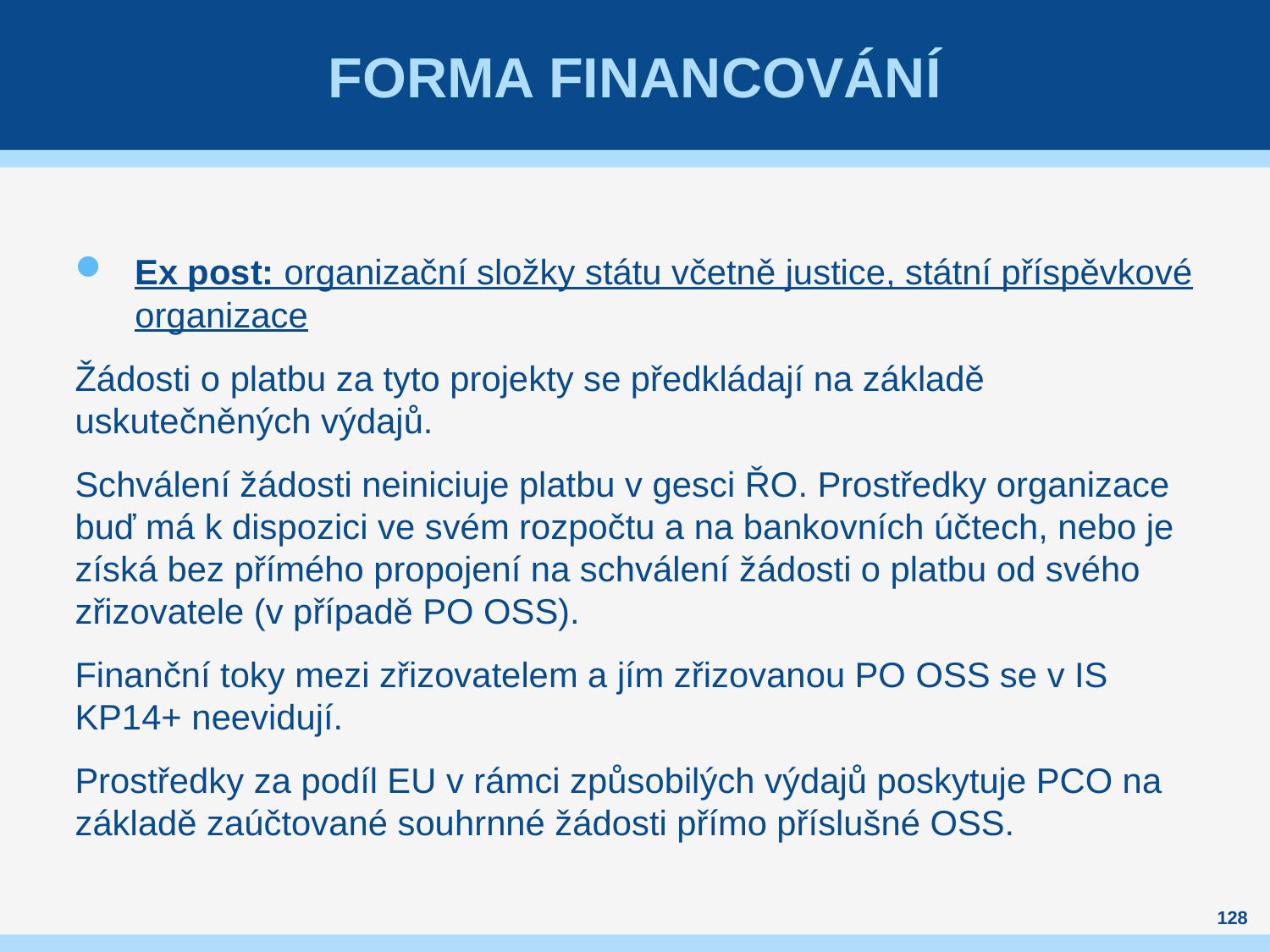

# Forma financování
Ex post: organizační složky státu včetně justice, státní příspěvkové organizace
Žádosti o platbu za tyto projekty se předkládají na základě uskutečněných výdajů.
Schválení žádosti neiniciuje platbu v gesci ŘO. Prostředky organizace buď má k dispozici ve svém rozpočtu a na bankovních účtech, nebo je získá bez přímého propojení na schválení žádosti o platbu od svého zřizovatele (v případě PO OSS).
Finanční toky mezi zřizovatelem a jím zřizovanou PO OSS se v IS KP14+ neevidují.
Prostředky za podíl EU v rámci způsobilých výdajů poskytuje PCO na základě zaúčtované souhrnné žádosti přímo příslušné OSS.
128